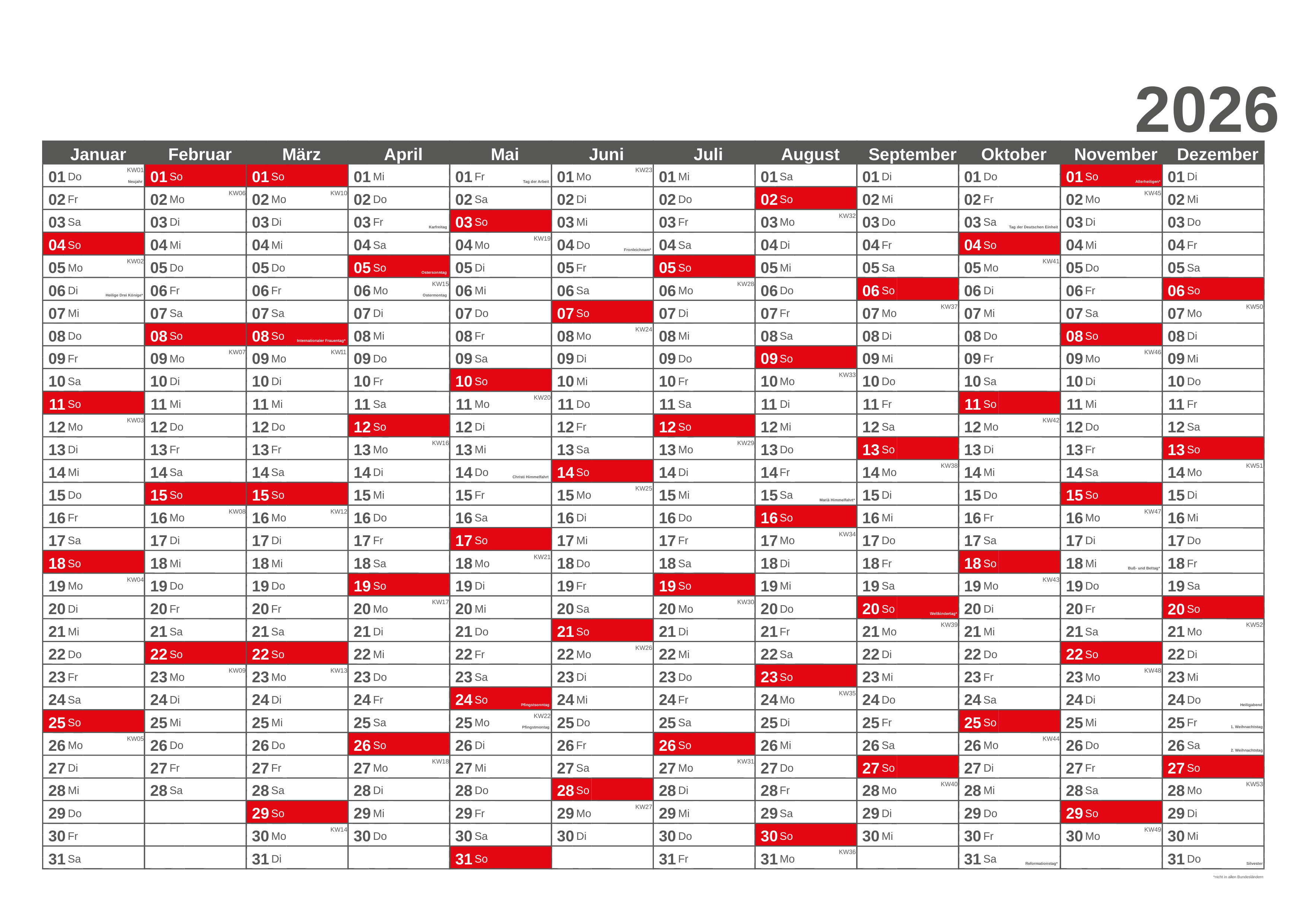

2026

      *nicht in allen Bundesländern

Januar

KW01
01
Do

  Neujahr

02
Fr

03
Sa

04
So

KW02
05
Mo

06
Di

    Heilige Drei Könige*

07
Mi

08
Do

09
Fr

10
Sa

1
1
So

KW03
12
Mo

13
Di

14
Mi

15
Do

16
Fr

17
Sa

18
So

KW04
19
Mo

20
Di

21
Mi

22
Do

23
Fr

24
Sa

25
So

KW05
26
Mo

27
Di

28
Mi

29
Do

30
Fr

31
Sa

Februar

01
So

KW06
02
Mo

03
Di

04
Mi

05
Do

06
Fr

07
Sa

08
So

KW07
09
Mo

10
Di

1
1
Mi

12
Do

13
Fr

14
Sa

15
So

KW08
16
Mo

17
Di

18
Mi

19
Do

20
Fr

21
Sa

22
So

KW09
23
Mo

24
Di

25
Mi

26
Do

27
Fr

28
Sa

März

01
So

KW10
02
Mo

03
Di

04
Mi

05
Do

06
Fr

07
Sa

08
So

    Internationaler Frauentag*

KW
1
1
09
Mo

10
Di

1
1
Mi

12
Do

13
Fr

14
Sa

15
So

KW12
16
Mo

17
Di

18
Mi

19
Do

20
Fr

21
Sa

22
So
KW13
23
Mo

24
Di

25
Mi

26
Do

27
Fr

28
Sa

29
So

KW14
30
Mo

31
Di

November

01
So

   Allerheiligen*

KW45
02
Mo

03
Di

04
Mi

05
Do

06
Fr

07
Sa

08
So

KW46
09
Mo

10
Di

1
1
Mi

12
Do

13
Fr

14
Sa

15
So

KW47
16
Mo

17
Di

18
Mi

   Buß- und Bettag*

19
Do

20
Fr

21
Sa

22
So

KW48
23
Mo

24
Di

25
Mi

26
Do

27
Fr

28
Sa

29
So

KW49
30
Mo

April

01
Mi

02
Do

03
Fr
  Karfreitag

04
Sa

05
So
  Ostersonntag

KW15
06
Mo
  Ostermontag

07
Di

08
Mi

09
Do

10
Fr

1
1
Sa

12
So

KW16
13
Mo

14
Di

15
Mi

16
Do

17
Fr

18
Sa

19
So

KW17
20
Mo

21
Di

22
Mi

23
Do

24
Fr

25
Sa

26
So

KW18
27
Mo

28
Di

29
Mi

30
Do

Juni

KW23
01
Mo

02
Di

03
Mi

04
Do

   Fronleichnam*

05
Fr

06
Sa

07
So

KW24
08
Mo

09
Di

10
Mi

1
1
Do

12
Fr

13
Sa

14
So

KW25
15
Mo

16
Di

17
Mi

18
Do

19
Fr

20
Sa

21
So

KW26
22
Mo

23
Di

24
Mi

25
Do

26
Fr

27
Sa

28
So

KW27
29
Mo

30
Di

Mai

01

Fr

Tag der Arbeit

02
Sa

03
So

KW19
04
Mo

05
Di

06
Mi

07
Do

08
Fr

09
Sa

10
So

KW20
1
1
Mo

12
Di

13
Mi

14
Do

   Christi Himmelfahrt

15
Fr

16
Sa

17
So

KW21
18
Mo

19
Di

20
Mi

21
Do

22
Fr

23
Sa

24
So

   Pfingstsonntag

KW22
25
Mo
   Pfingstmontag

26
Di
27
Mi
28
Do
29
Fr
30
Sa
31
So

September

01
Di

02
Mi

03
Do

04
Fr

05
Sa

06
So

KW37
07
Mo

08
Di

09
Mi

10
Do

1
1
Fr

12
Sa

13
So

KW38
14
Mo

15
Di

16
Mi

17
Do

18
Fr

19
Sa

20
So

Weltkindertag*

KW39
21
Mo

22
Di

23
Mi

24
Do

25
Fr

26
Sa

27
So

KW40
28
Mo

29
Di

30
Mi

Juli

01
Mi

02
Do

03
Fr

04
Sa

05
So

KW28
06
Mo

07
Di

08
Mi

09
Do

10
Fr

1
1
Sa

12
So

KW29
13
Mo

14
Di

15
Mi

16
Do

17
Fr

18
Sa

19
So

KW30
20
Mo

21
Di

22
Mi

23
Do

24
Fr

25
Sa

26
So

KW31
27
Mo

28
Di

29
Mi

30
Do

31
Fr

Dezember

01
Di

02
Mi

03
Do

04
Fr

05
Sa

06
So

KW50
07
Mo

08
Di

09
Mi

10
Do

1
1
Fr

12
Sa

13
So

KW51
14
Mo

15
Di

16
Mi

17
Do

18
Fr

19
Sa

20
So

KW52
21
Mo

22
Di

23
Mi

24
Do

   Heiligabend

25
Fr

    1. Weihnachtstag

26
Sa

2. Weihnachtstag

27
So

KW53
28
Mo

29
Di

30
Mi

31
Do

   Silvester

Oktober

01
Do

02
Fr

03
Sa

  Tag der Deutschen Einheit

04
So

KW41
05
Mo

06
Di

07
Mi

08
Do

09
Fr

10
Sa

1
1
So

KW42
12
Mo

13
Di

14
Mi

15
Do

16
Fr

17
Sa

18
So

KW43
19
Mo

20
Di

21
Mi

22
Do

23
Fr

24
Sa

25
So

KW44
26
Mo

27
Di

28
Mi

29
Do

30
Fr

31
Sa

   Reformationstag*

August

01
Sa

02
So

KW32
03
Mo

04
Di

05
Mi

06
Do

07
Fr

08
Sa

09
So

KW33
10
Mo

1
1
Di

12
Mi

13
Do

14
Fr

15
Sa

    Mariä Himmelfahrt*

16
So

KW34
17
Mo

18
Di

19
Mi

20
Do

21
Fr

22
Sa

23
So

KW35
24
Mo

25
Di

26
Mi

27
Do

28
Fr

29
Sa

30
So

KW36
31
Mo